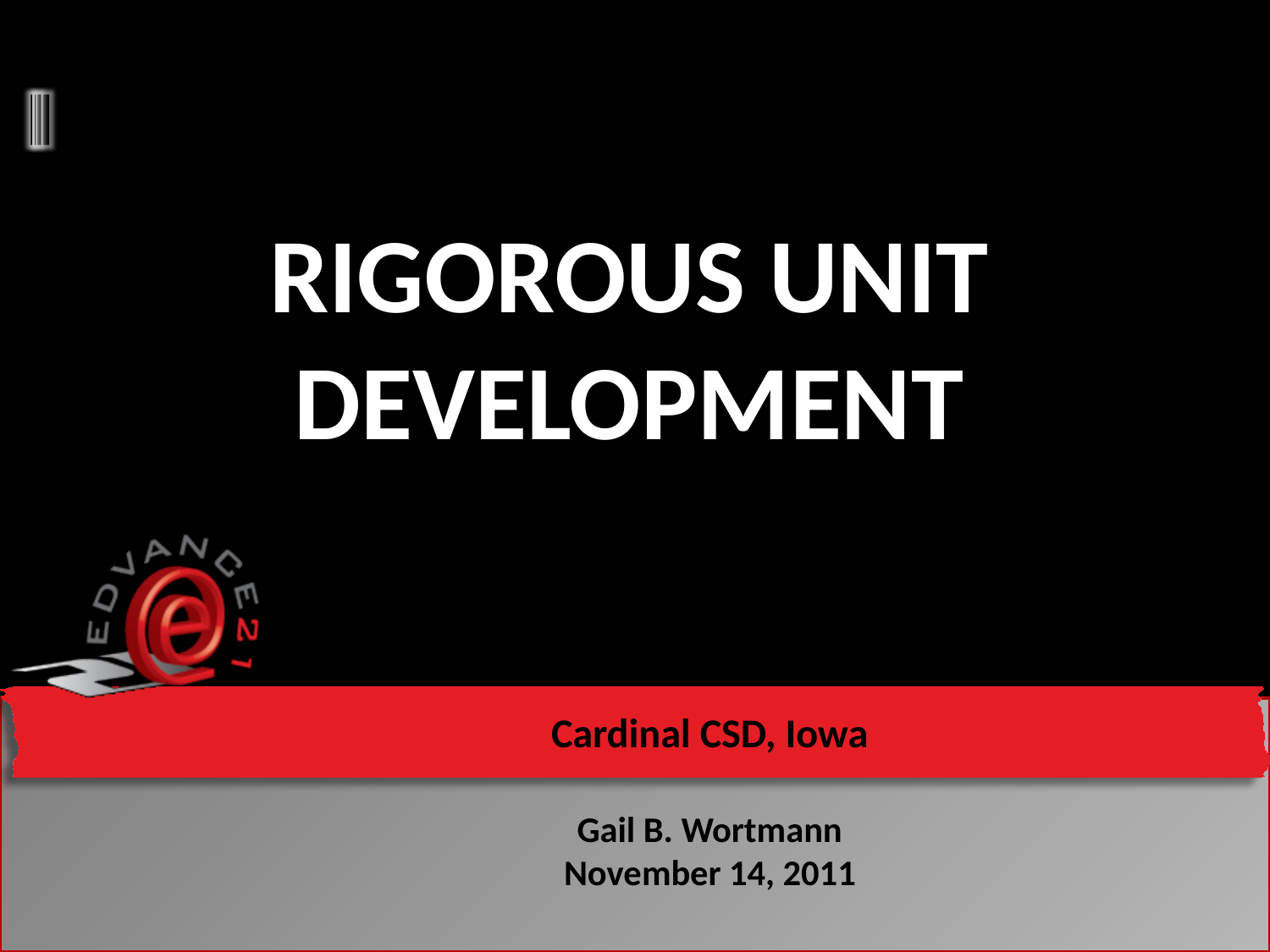

# Rigorous unit development
Cardinal CSD, Iowa

Gail B. Wortmann
November 14, 2011